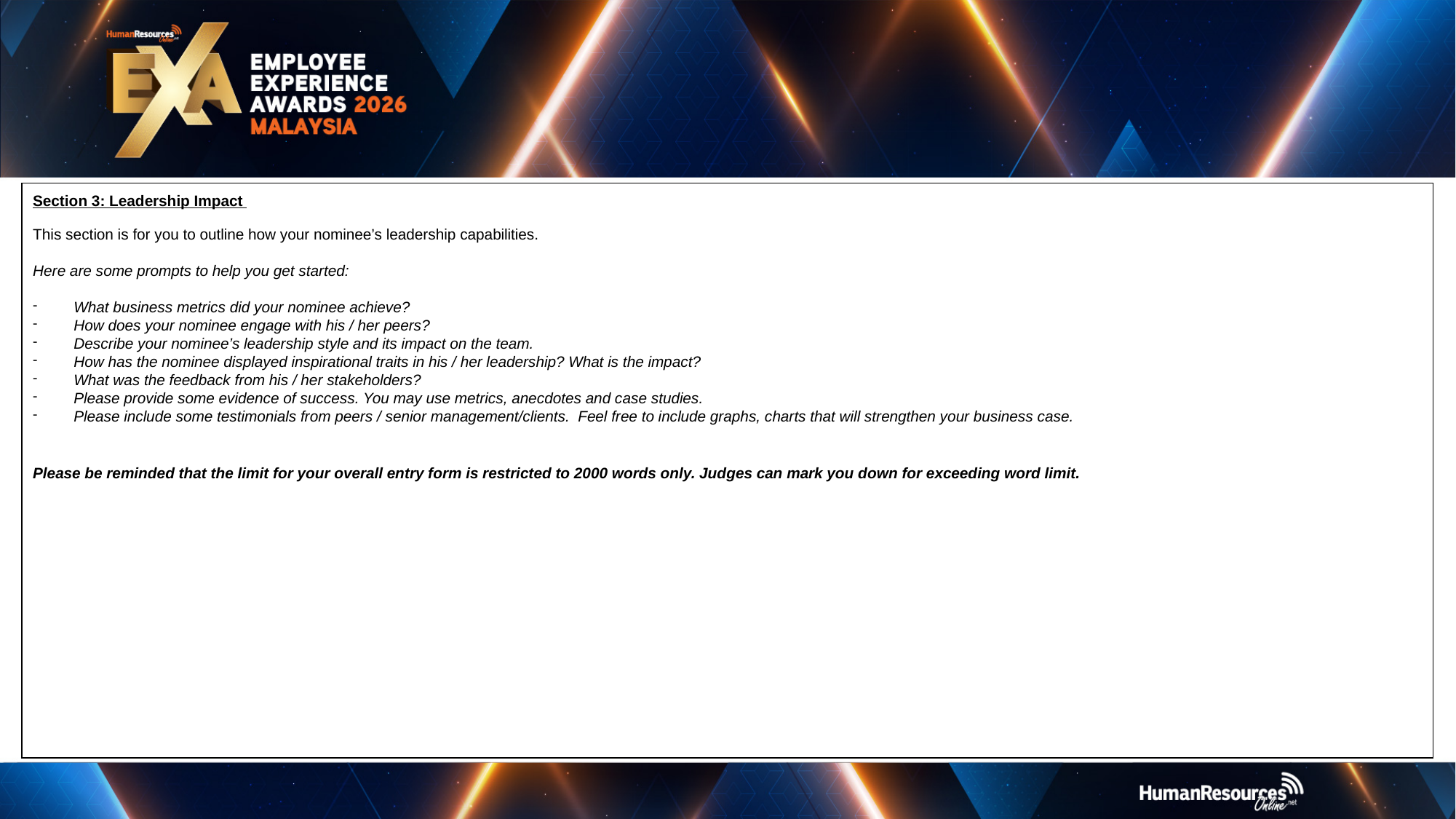

Section 3: Leadership Impact
This section is for you to outline how your nominee’s leadership capabilities.

Here are some prompts to help you get started:

What business metrics did your nominee achieve?
How does your nominee engage with his / her peers?
Describe your nominee’s leadership style and its impact on the team.
How has the nominee displayed inspirational traits in his / her leadership? What is the impact?
What was the feedback from his / her stakeholders?
Please provide some evidence of success. You may use metrics, anecdotes and case studies.
Please include some testimonials from peers / senior management/clients.  Feel free to include graphs, charts that will strengthen your business case.

Please be reminded that the limit for your overall entry form is restricted to 2000 words only. Judges can mark you down for exceeding word limit.